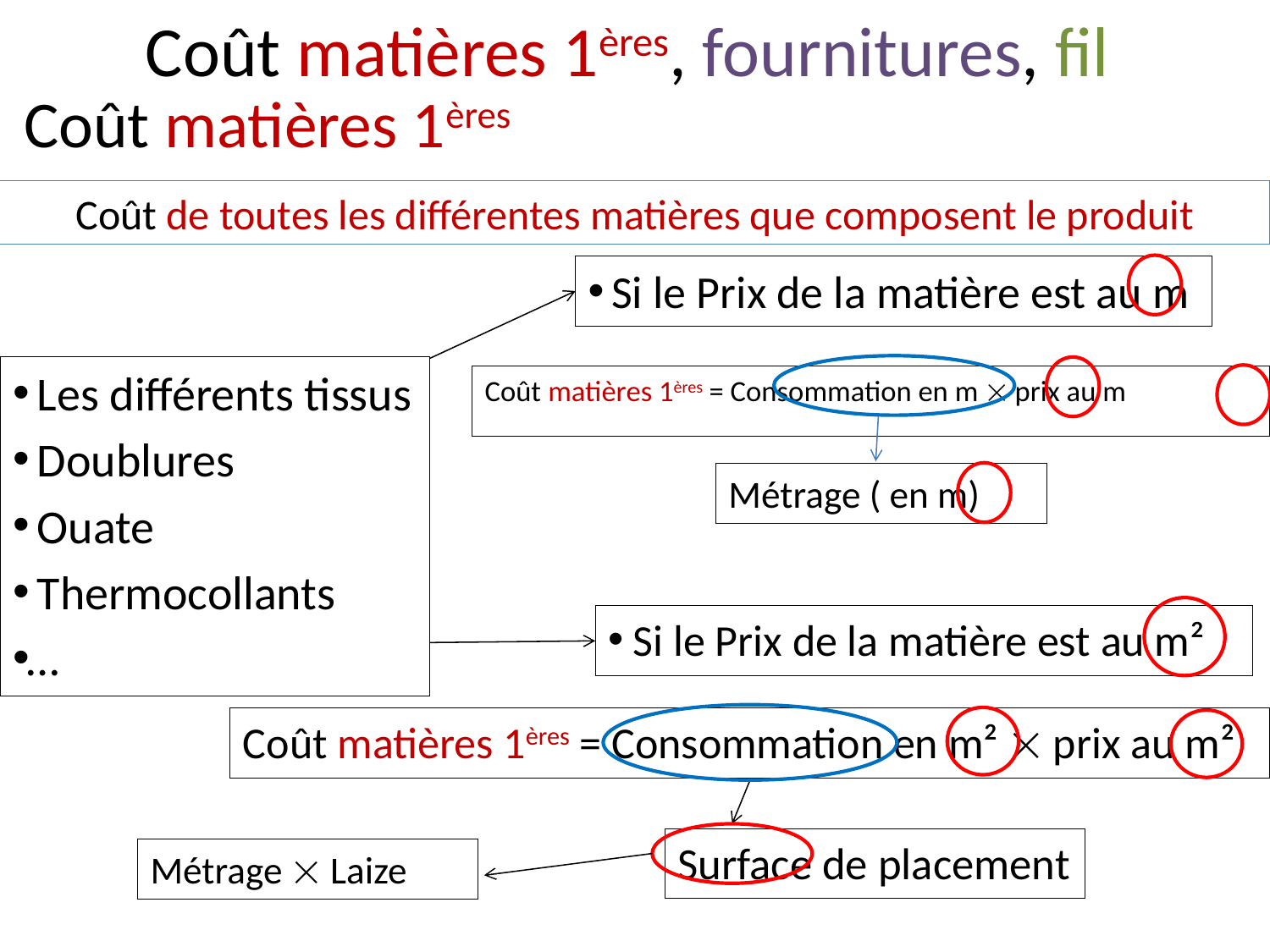

Coût matières 1ères, fournitures, fil
Coût matières 1ères
Coût de toutes les différentes matières que composent le produit

 Si le Prix de la matière est au m

 Les différents tissus
 Doublures
 Ouate
 Thermocollants
…

Coût matières 1ères = Consommation en m × prix au m

Métrage ( en m)

 Si le Prix de la matière est au m²

Coût matières 1ères = Consommation en m² × prix au m²

Surface de placement
Métrage × Laize